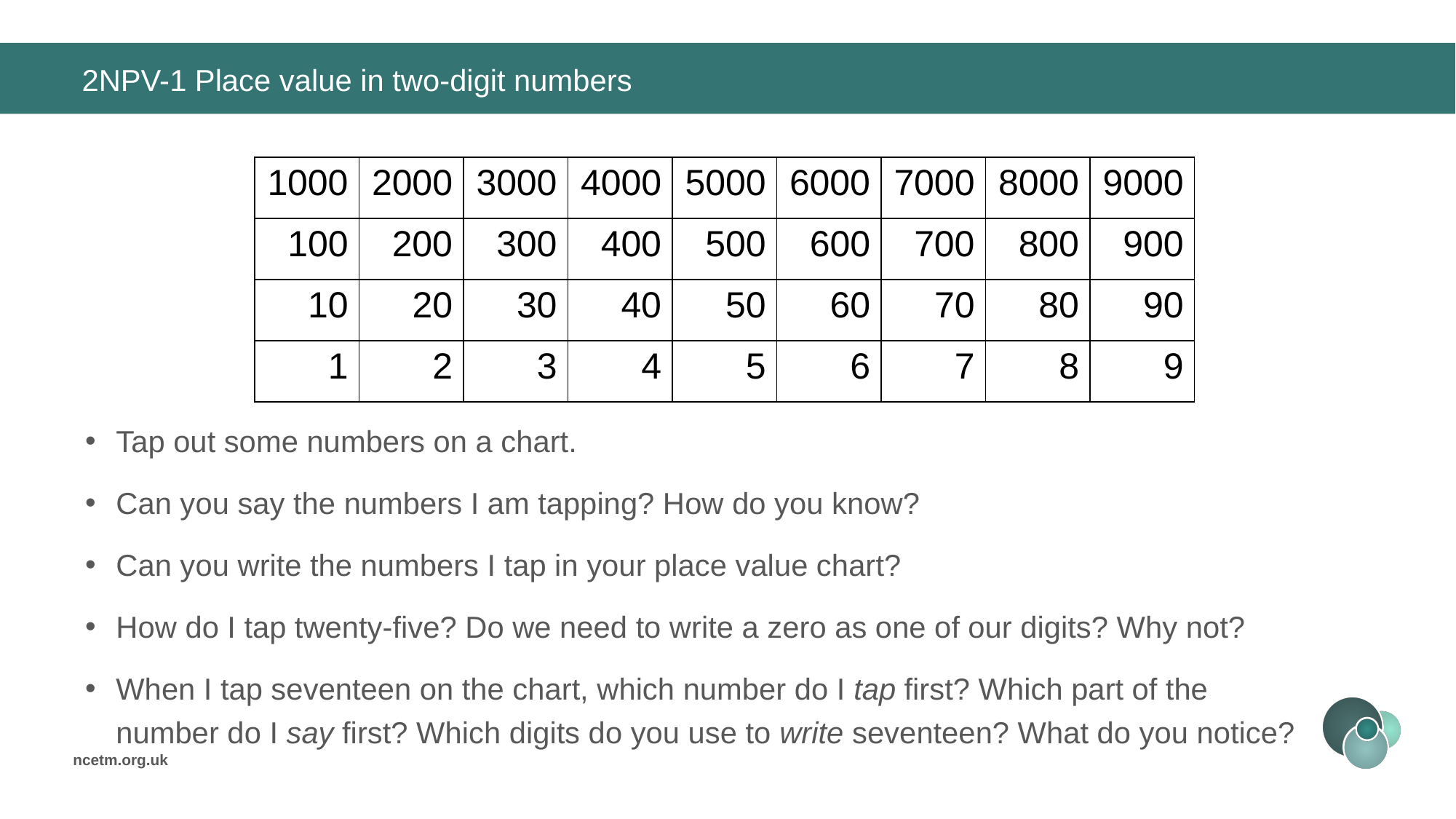

# 2NPV-1 Place value in two-digit numbers
| 1000 | 2000 | 3000 | 4000 | 5000 | 6000 | 7000 | 8000 | 9000 |
| --- | --- | --- | --- | --- | --- | --- | --- | --- |
| 100 | 200 | 300 | 400 | 500 | 600 | 700 | 800 | 900 |
| 10 | 20 | 30 | 40 | 50 | 60 | 70 | 80 | 90 |
| 1 | 2 | 3 | 4 | 5 | 6 | 7 | 8 | 9 |
Tap out some numbers on a chart.
Can you say the numbers I am tapping? How do you know?
Can you write the numbers I tap in your place value chart?
How do I tap twenty-five? Do we need to write a zero as one of our digits? Why not?
When I tap seventeen on the chart, which number do I tap first? Which part of the number do I say first? Which digits do you use to write seventeen? What do you notice?